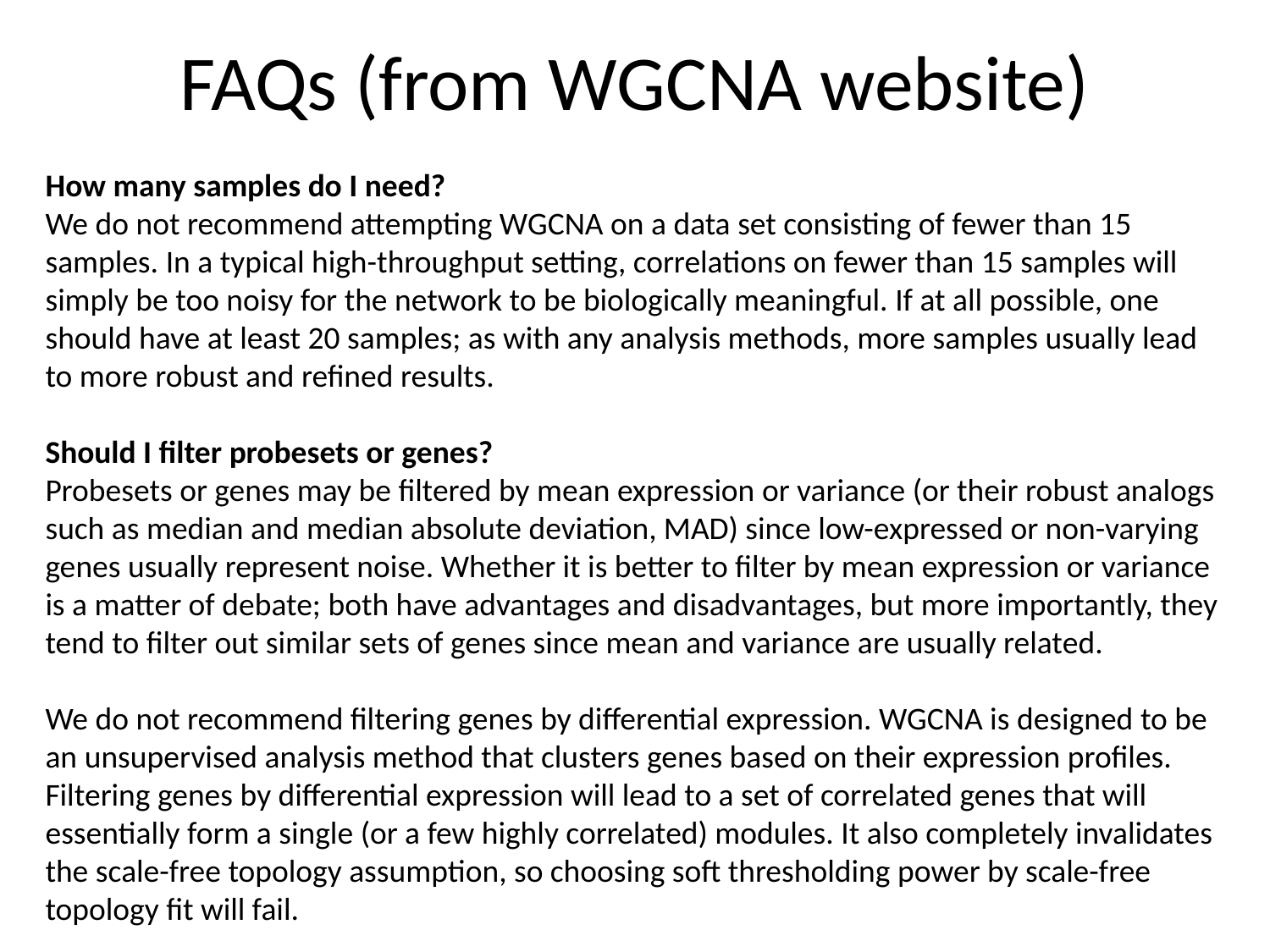

# FAQs (from WGCNA website)
How many samples do I need?
We do not recommend attempting WGCNA on a data set consisting of fewer than 15 samples. In a typical high-throughput setting, correlations on fewer than 15 samples will simply be too noisy for the network to be biologically meaningful. If at all possible, one should have at least 20 samples; as with any analysis methods, more samples usually lead to more robust and refined results.

Should I filter probesets or genes?
Probesets or genes may be filtered by mean expression or variance (or their robust analogs such as median and median absolute deviation, MAD) since low-expressed or non-varying genes usually represent noise. Whether it is better to filter by mean expression or variance is a matter of debate; both have advantages and disadvantages, but more importantly, they tend to filter out similar sets of genes since mean and variance are usually related.

We do not recommend filtering genes by differential expression. WGCNA is designed to be an unsupervised analysis method that clusters genes based on their expression profiles. Filtering genes by differential expression will lead to a set of correlated genes that will essentially form a single (or a few highly correlated) modules. It also completely invalidates the scale-free topology assumption, so choosing soft thresholding power by scale-free topology fit will fail.